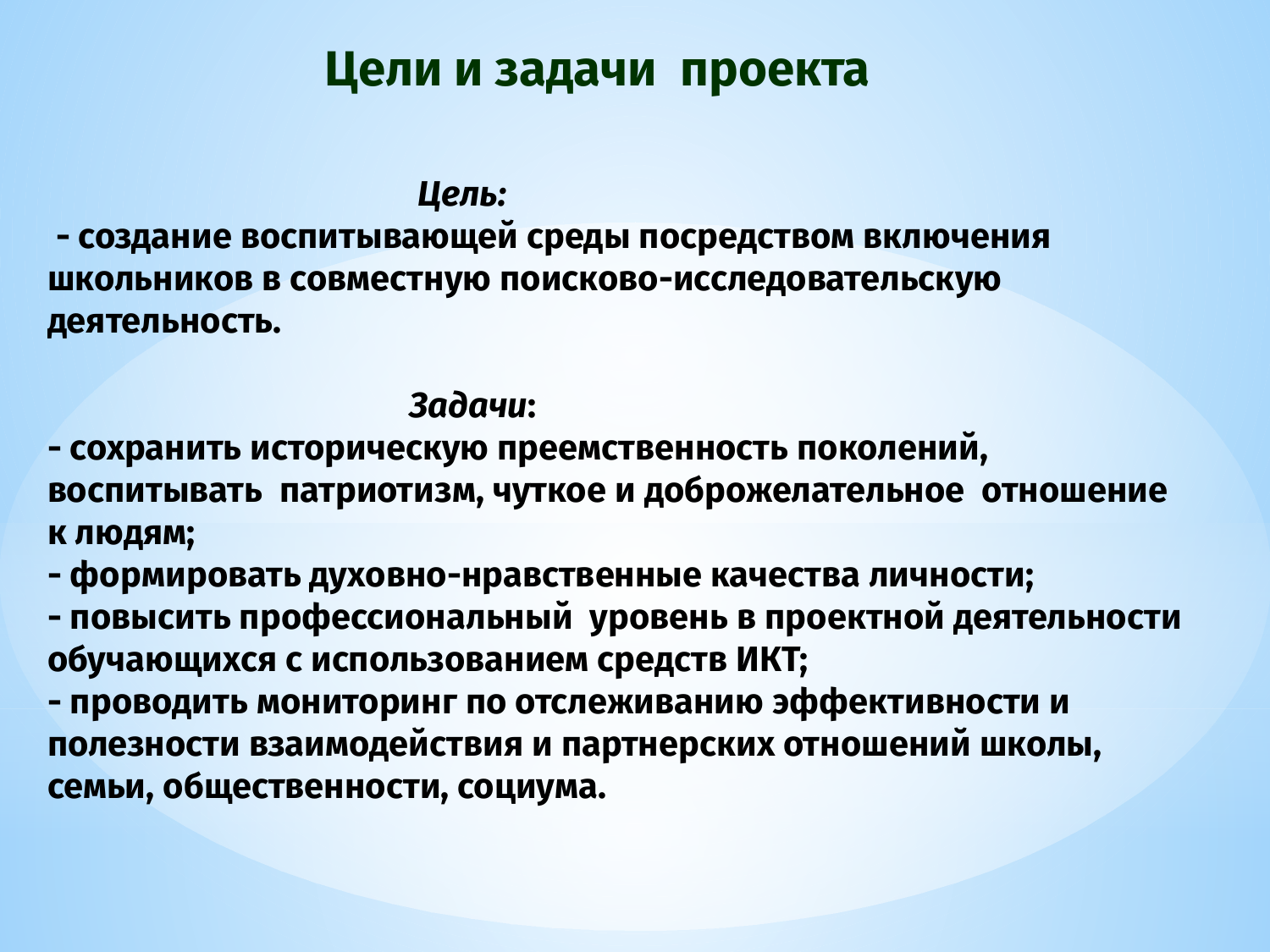

Цели и задачи  проекта

                                              Цель:
 - создание воспитывающей среды посредством включения школьников в совместную поисково-исследовательскую деятельность.

                                             Задачи:
- сохранить историческую преемственность поколений, воспитывать  патриотизм, чуткое и доброжелательное  отношение к людям;
- формировать духовно-нравственные качества личности;
- повысить профессиональный  уровень в проектной деятельности обучающихся с использованием средств ИКТ;
- проводить мониторинг по отслеживанию эффективности и полезности взаимодействия и партнерских отношений школы, семьи, общественности, социума.